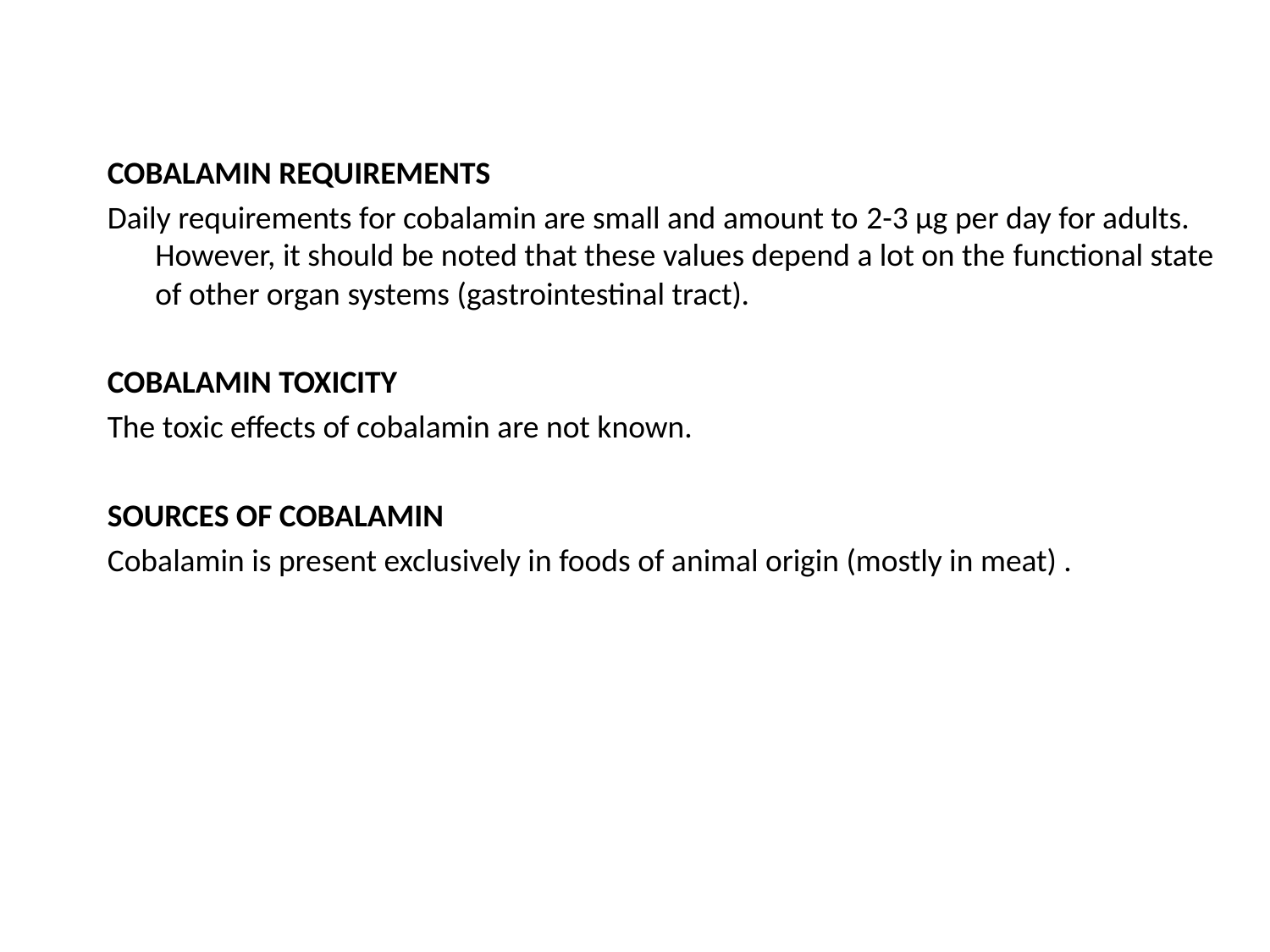

COBALAMIN REQUIREMENTS
Daily requirements for cobalamin are small and amount to 2-3 μg per day for adults. However, it should be noted that these values depend a lot on the functional state of other organ systems (gastrointestinal tract).

COBALAMIN TOXICITY
The toxic effects of cobalamin are not known.

SOURCES OF COBALAMIN
Cobalamin is present exclusively in foods of animal origin (mostly in meat) .